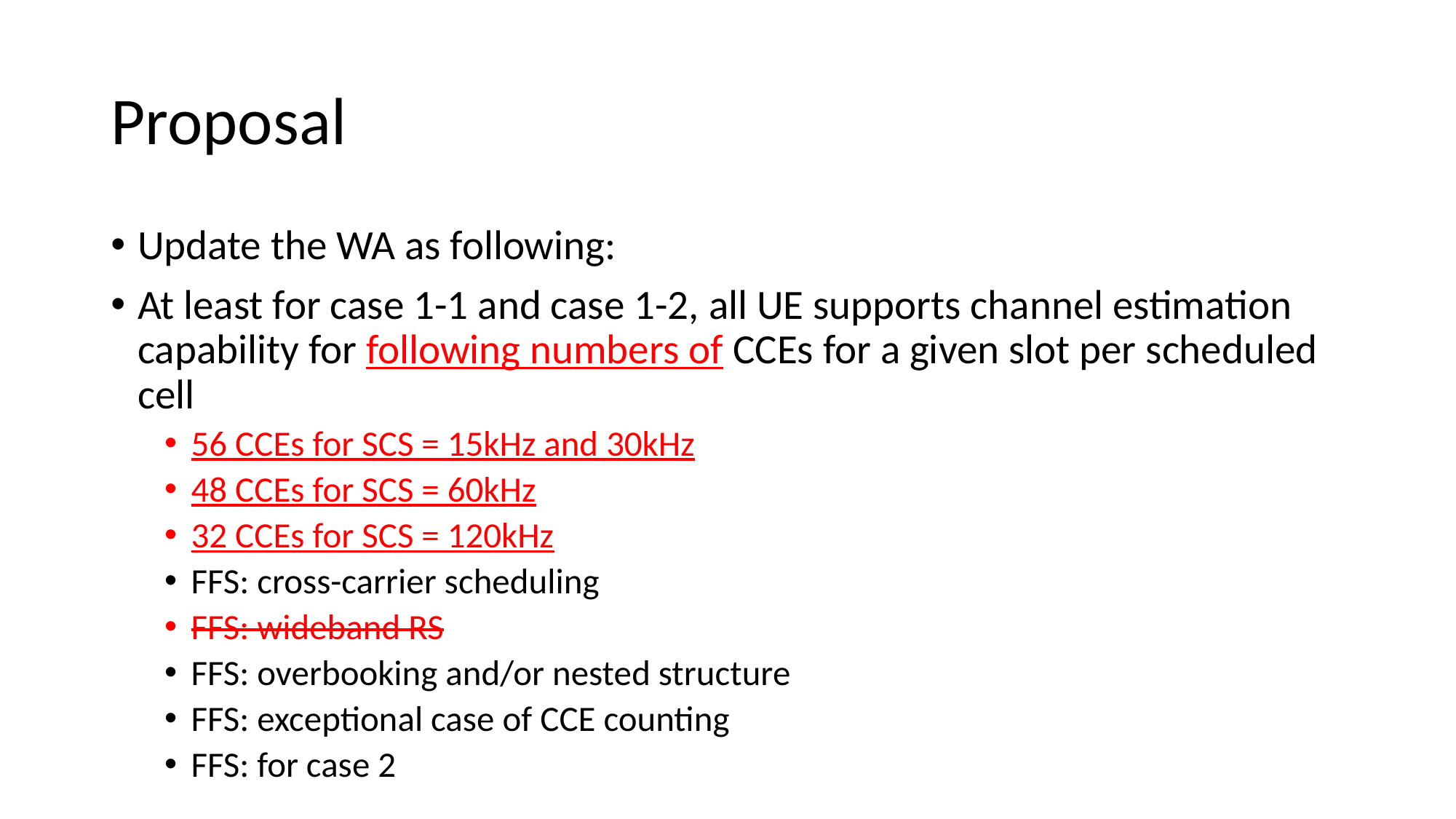

# Proposal
Update the WA as following:
At least for case 1-1 and case 1-2, all UE supports channel estimation capability for following numbers of CCEs for a given slot per scheduled cell
56 CCEs for SCS = 15kHz and 30kHz
48 CCEs for SCS = 60kHz
32 CCEs for SCS = 120kHz
FFS: cross-carrier scheduling
FFS: wideband RS
FFS: overbooking and/or nested structure
FFS: exceptional case of CCE counting
FFS: for case 2